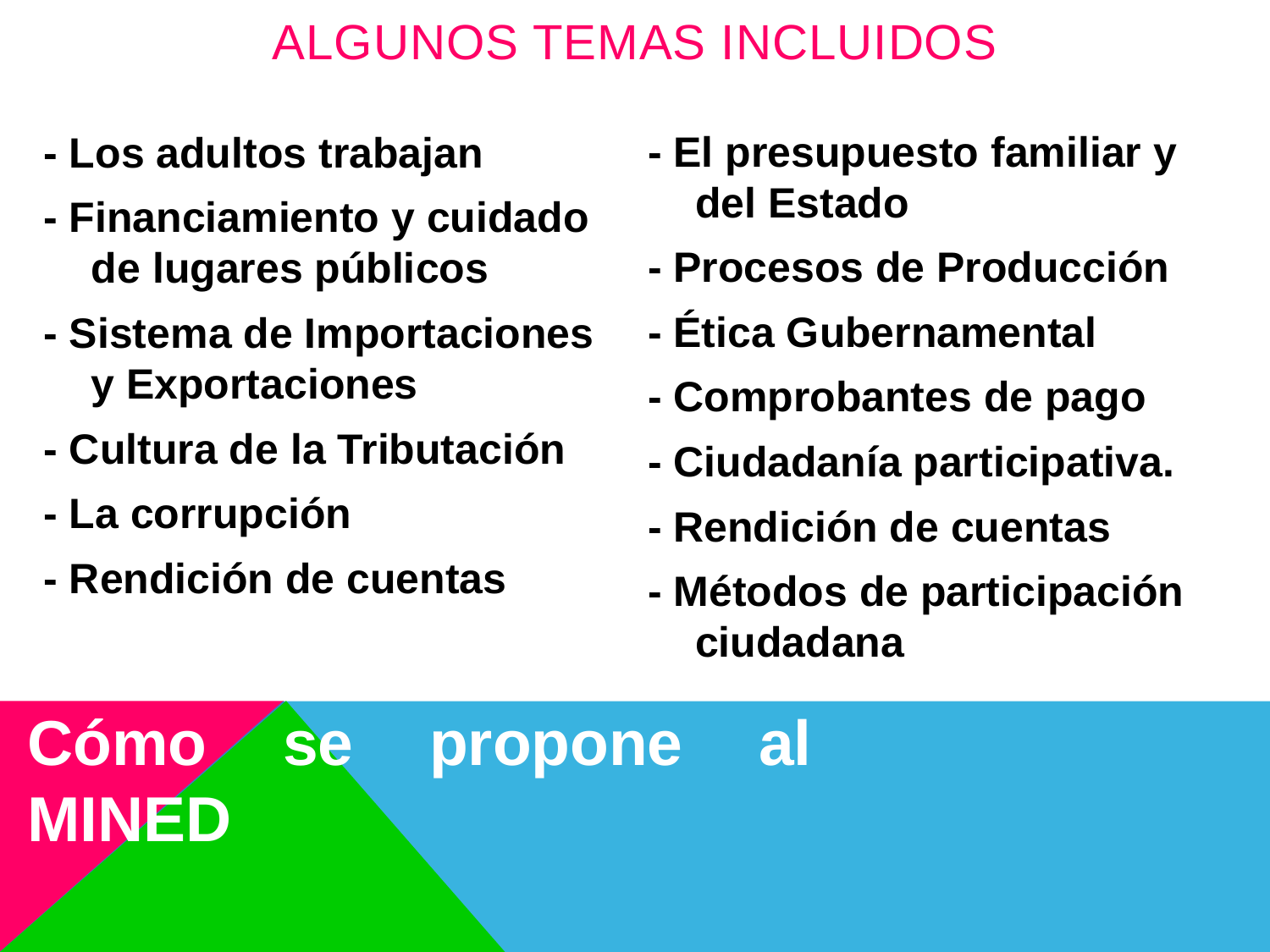

ALGUNOS TEMAS INCLUIDOS
- El presupuesto familiar y del Estado
- Procesos de Producción
- Ética Gubernamental
- Comprobantes de pago
- Ciudadanía participativa.
- Rendición de cuentas
- Métodos de participación ciudadana
- Los adultos trabajan
- Financiamiento y cuidado de lugares públicos
- Sistema de Importaciones y Exportaciones
- Cultura de la Tributación
- La corrupción
- Rendición de cuentas
Cómo se propone al MINED